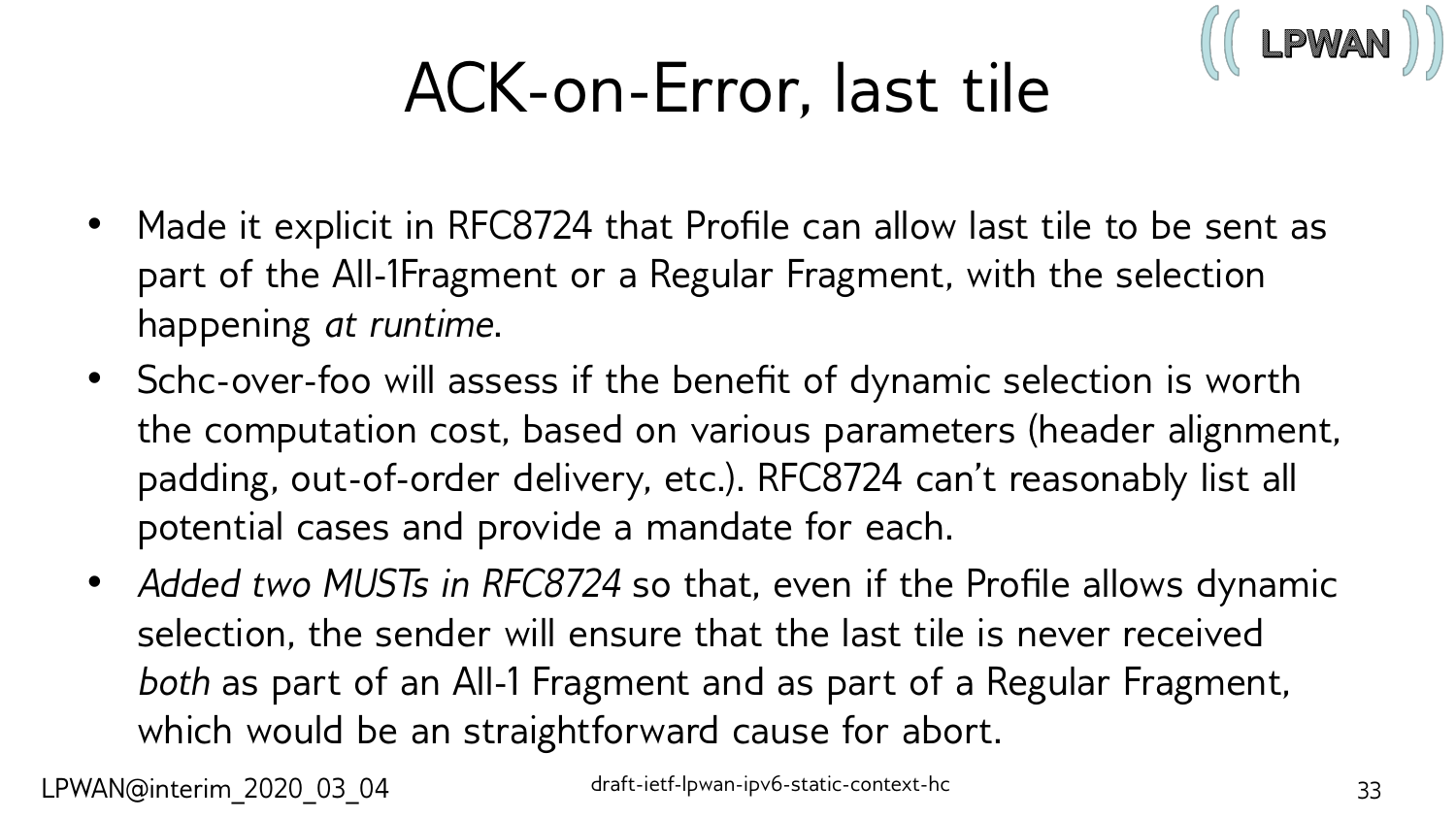

# ACK-on-Error, last tile
Made it explicit in RFC8724 that Profile can allow last tile to be sent as part of the All-1Fragment or a Regular Fragment, with the selection happening at runtime.
Schc-over-foo will assess if the benefit of dynamic selection is worth the computation cost, based on various parameters (header alignment, padding, out-of-order delivery, etc.). RFC8724 can’t reasonably list all potential cases and provide a mandate for each.
Added two MUSTs in RFC8724 so that, even if the Profile allows dynamic selection, the sender will ensure that the last tile is never received both as part of an All-1 Fragment and as part of a Regular Fragment, which would be an straightforward cause for abort.
33